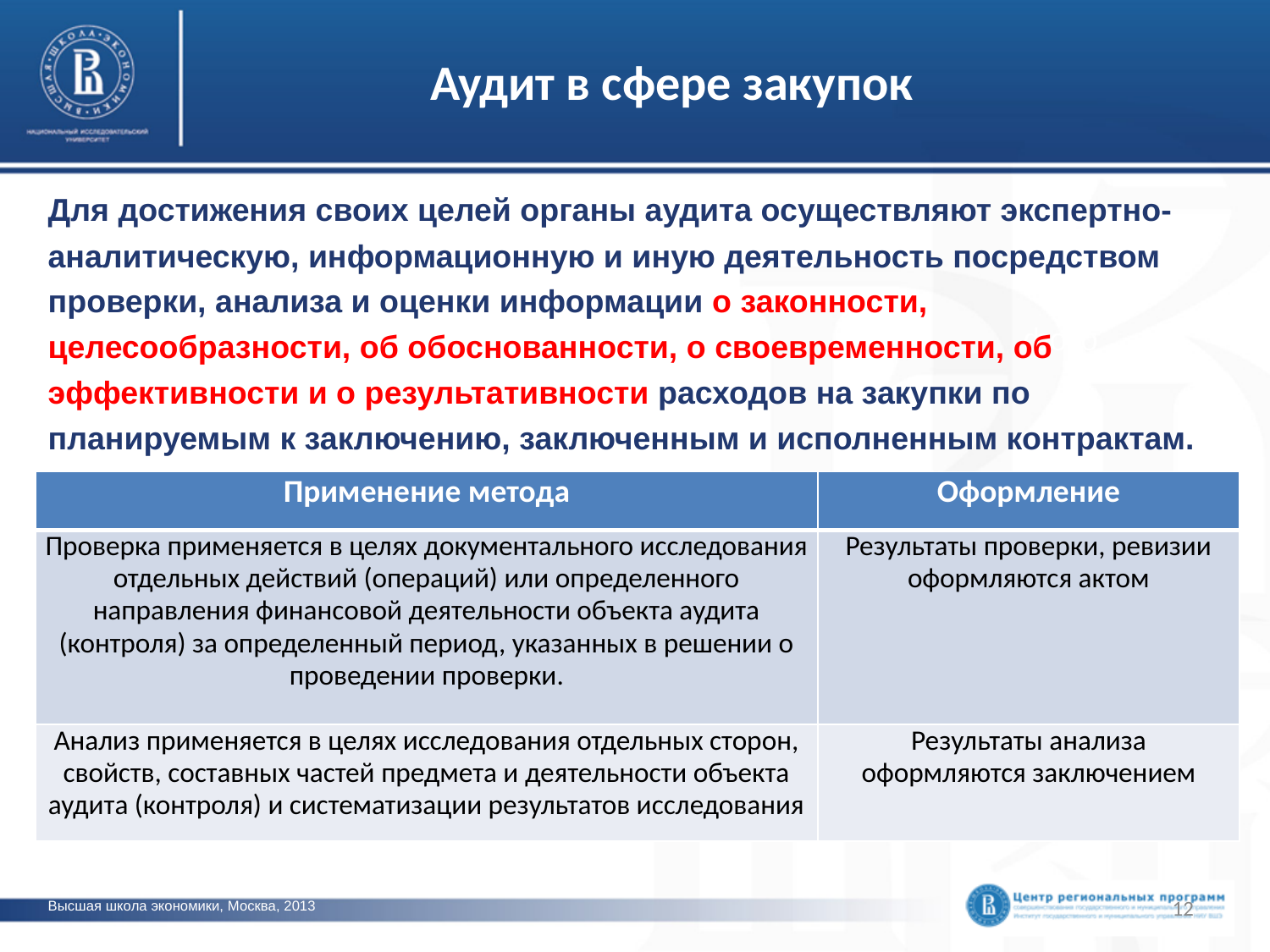

# Аудит в сфере закупок

Для достижения своих целей органы аудита осуществляют экспертно-аналитическую, информационную и иную деятельность посредством проверки, анализа и оценки информации о законности, целесообразности, об обоснованности, о своевременности, об эффективности и о результативности расходов на закупки по планируемым к заключению, заключенным и исполненным контрактам.

фото
| Применение метода | Оформление |
| --- | --- |
| Проверка применяется в целях документального исследования отдельных действий (операций) или определенного направления финансовой деятельности объекта аудита (контроля) за определенный период, указанных в решении о проведении проверки. | Результаты проверки, ревизии оформляются актом |
| Анализ применяется в целях исследования отдельных сторон, свойств, составных частей предмета и деятельности объекта аудита (контроля) и систематизации результатов исследования | Результаты анализа оформляются заключением |
12
Высшая школа экономики, Москва, 2013